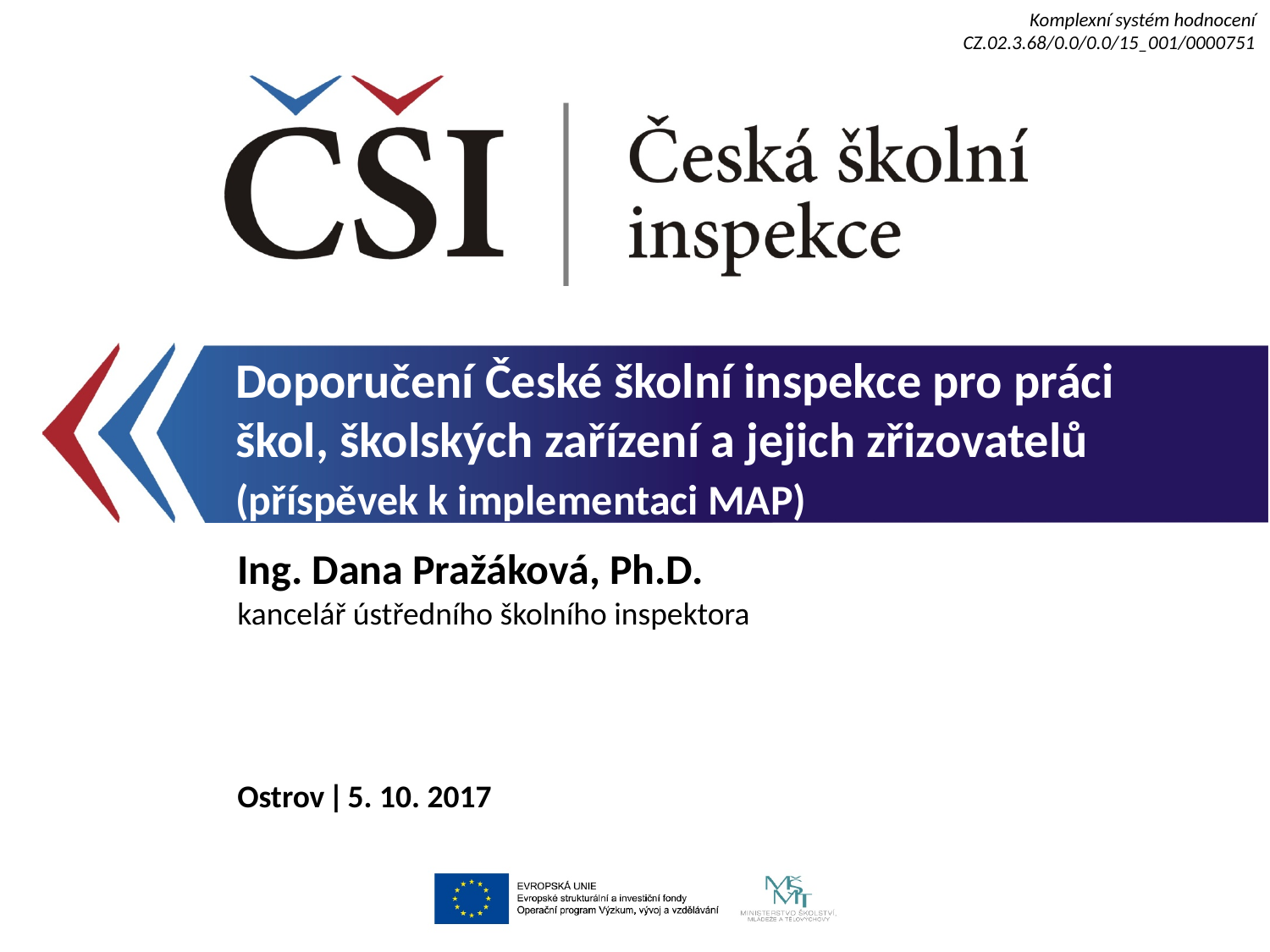

Doporučení České školní inspekce pro práci škol, školských zařízení a jejich zřizovatelů
(příspěvek k implementaci MAP)
Ing. Dana Pražáková, Ph.D.
kancelář ústředního školního inspektora
Ostrov ǀ 5. 10. 2017